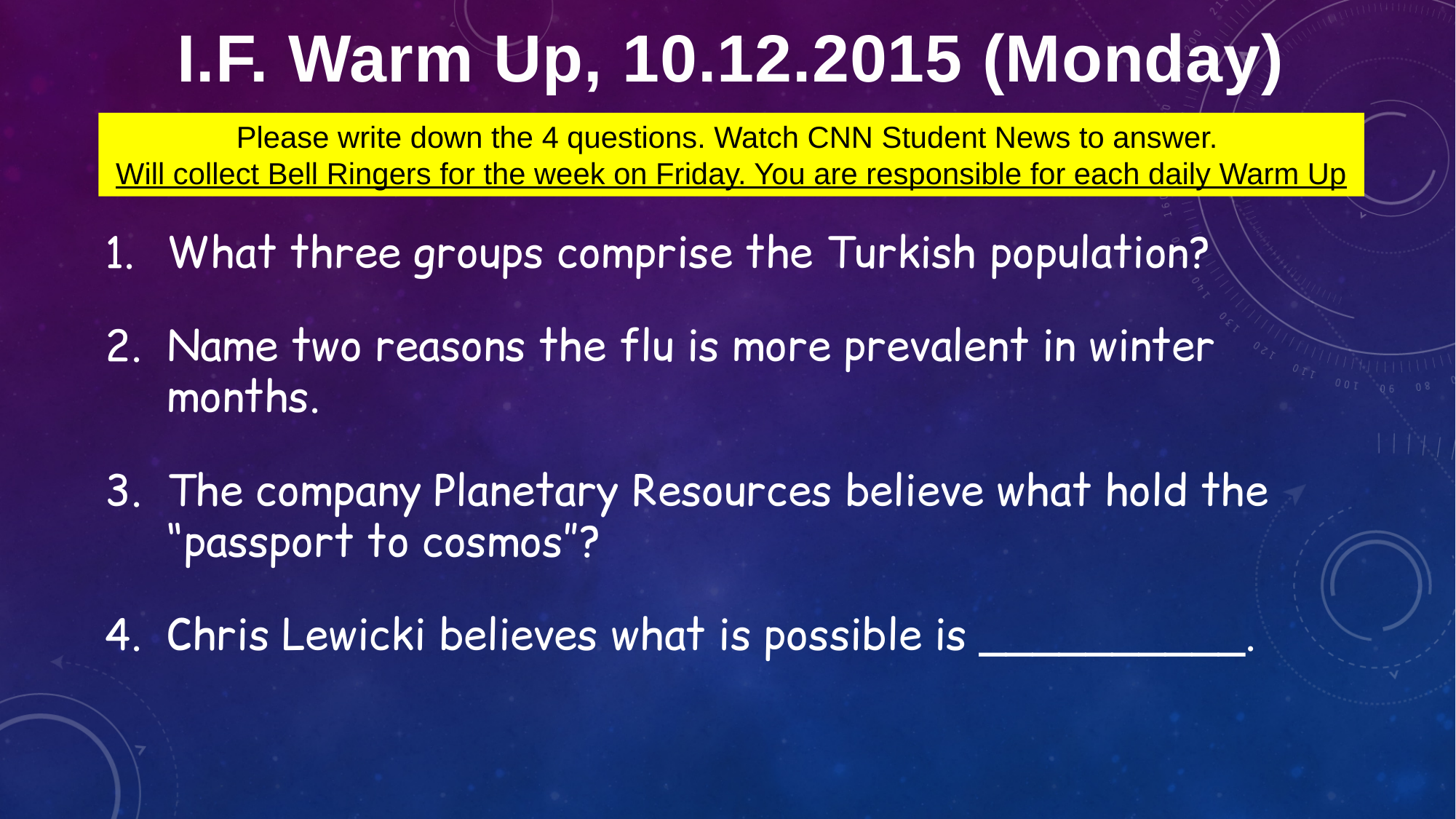

I.F. Warm Up, 10.12.2015 (Monday)
Please write down the 4 questions. Watch CNN Student News to answer.
Will collect Bell Ringers for the week on Friday. You are responsible for each daily Warm Up
What three groups comprise the Turkish population?
Name two reasons the flu is more prevalent in winter months.
The company Planetary Resources believe what hold the “passport to cosmos”?
Chris Lewicki believes what is possible is __________.